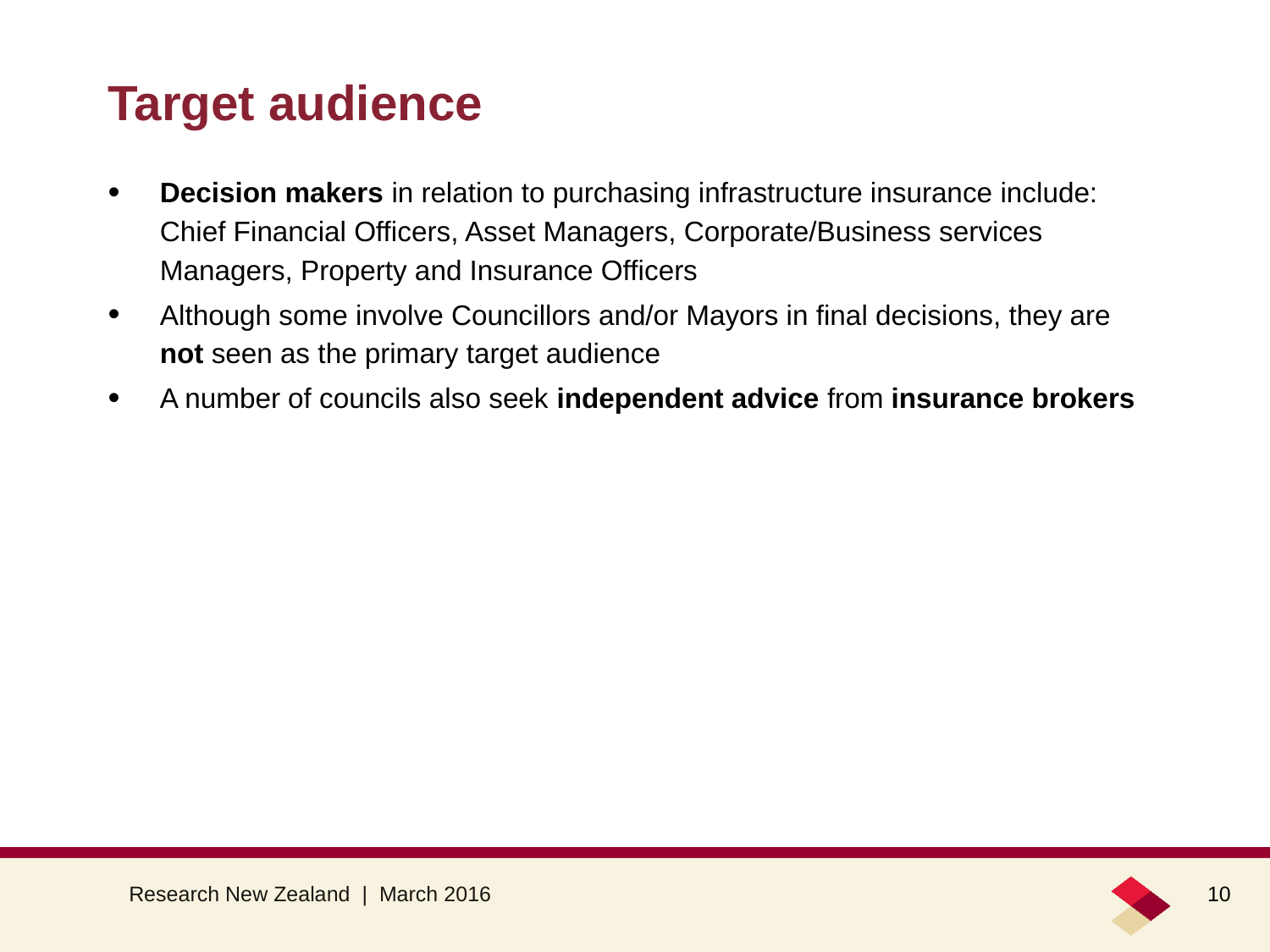

# Target audience
Decision makers in relation to purchasing infrastructure insurance include: Chief Financial Officers, Asset Managers, Corporate/Business services Managers, Property and Insurance Officers
Although some involve Councillors and/or Mayors in final decisions, they are not seen as the primary target audience
A number of councils also seek independent advice from insurance brokers